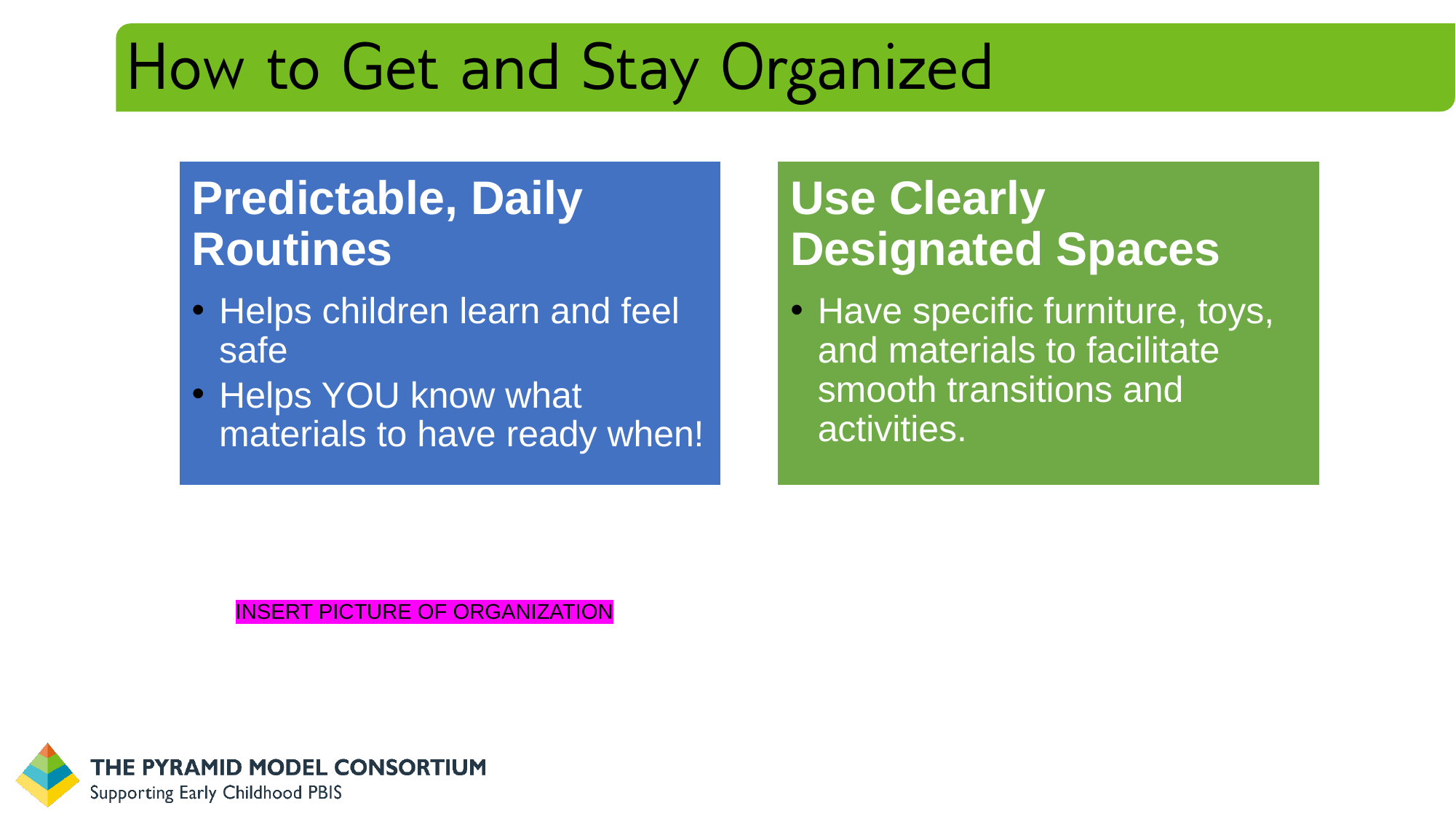

# How to Get and Stay Organized

Predictable, Daily Routines
Helps children learn and feel safe
Helps YOU know what materials to have ready when!

Use Clearly Designated Spaces
Have specific furniture, toys, and materials to facilitate smooth transitions and activities.
INSERT PICTURE OF ORGANIZATION